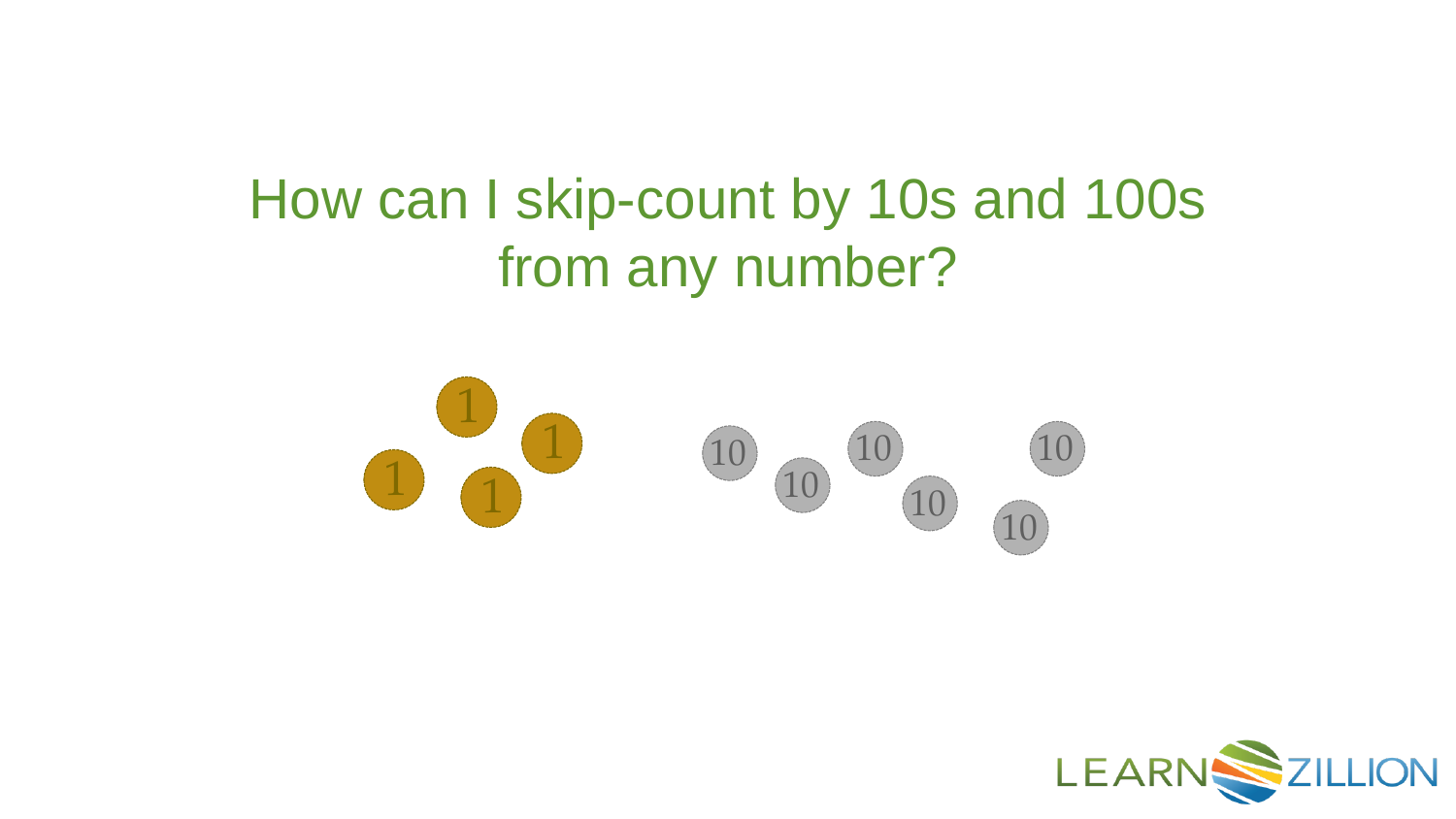

How can I skip-count by 10s and 100s from any number?
1

1

10

10

10

1

10

1

10

10